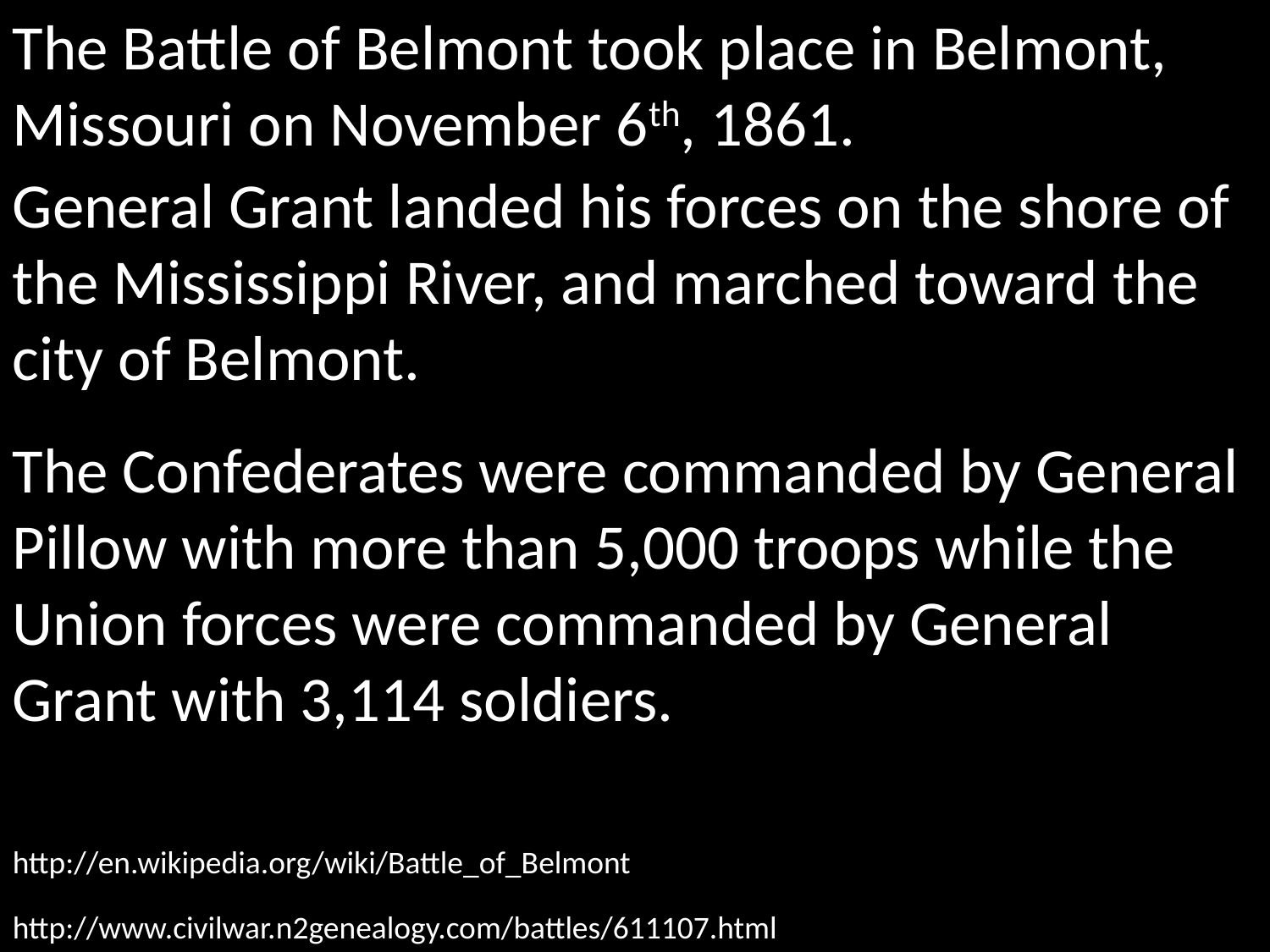

The Battle of Belmont took place in Belmont, Missouri on November 6th, 1861.
General Grant landed his forces on the shore of the Mississippi River, and marched toward the city of Belmont.
The Confederates were commanded by General Pillow with more than 5,000 troops while the Union forces were commanded by General Grant with 3,114 soldiers.
http://en.wikipedia.org/wiki/Battle_of_Belmont
http://www.civilwar.n2genealogy.com/battles/611107.html